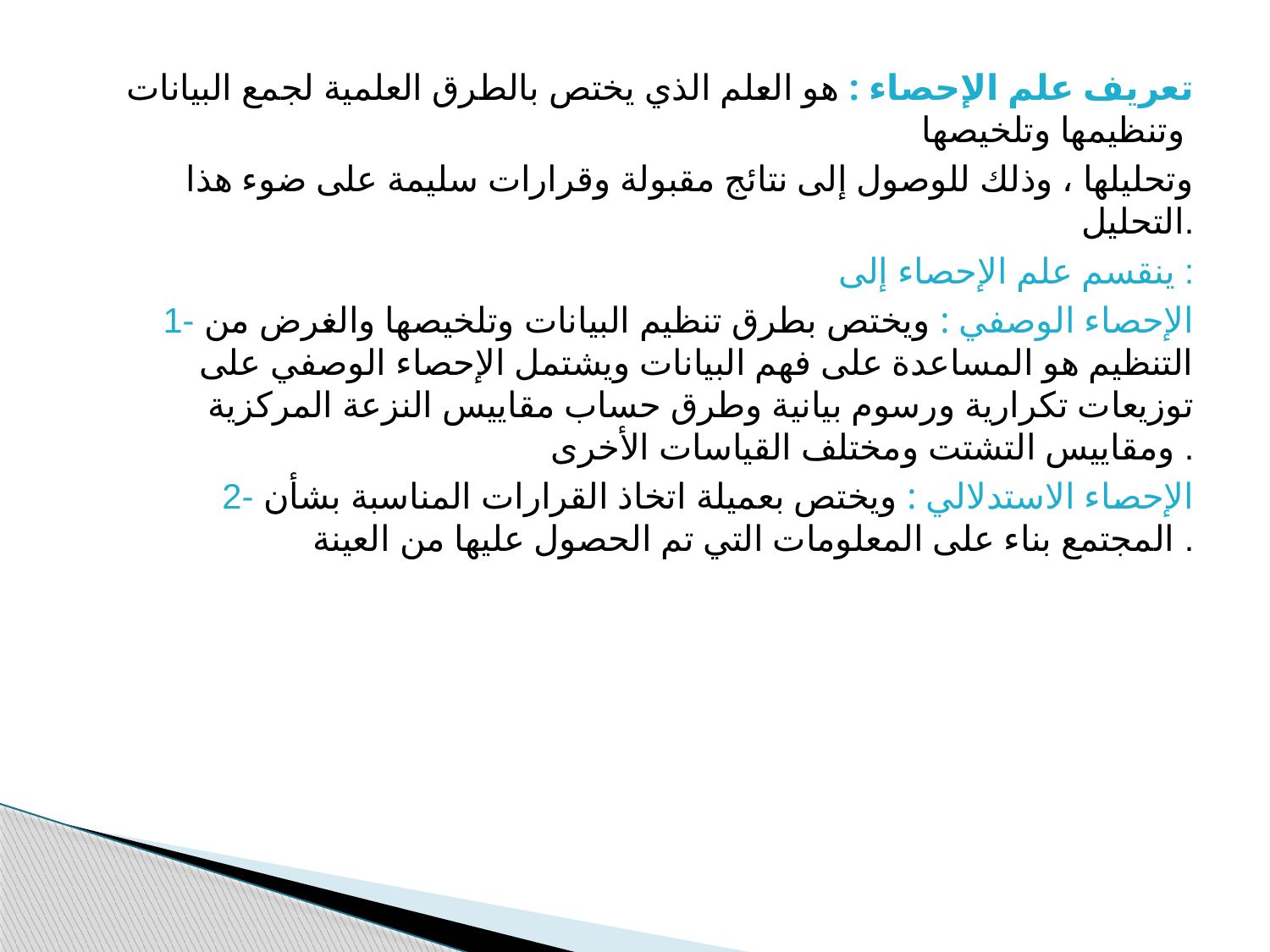

تعريف علم الإحصاء : هو العلم الذي يختص بالطرق العلمية لجمع البيانات وتنظيمها وتلخيصها
وتحليلها ، وذلك للوصول إلى نتائج مقبولة وقرارات سليمة على ضوء هذا التحليل.
  ينقسم علم الإحصاء إلى :
   1- الإحصاء الوصفي : ويختص بطرق تنظيم البيانات وتلخيصها والغرض من التنظيم هو المساعدة على فهم البيانات ويشتمل الإحصاء الوصفي على توزيعات تكرارية ورسوم بيانية وطرق حساب مقاييس النزعة المركزية ومقاييس التشتت ومختلف القياسات الأخرى .
   2- الإحصاء الاستدلالي : ويختص بعميلة اتخاذ القرارات المناسبة بشأن المجتمع بناء على المعلومات التي تم الحصول عليها من العينة .